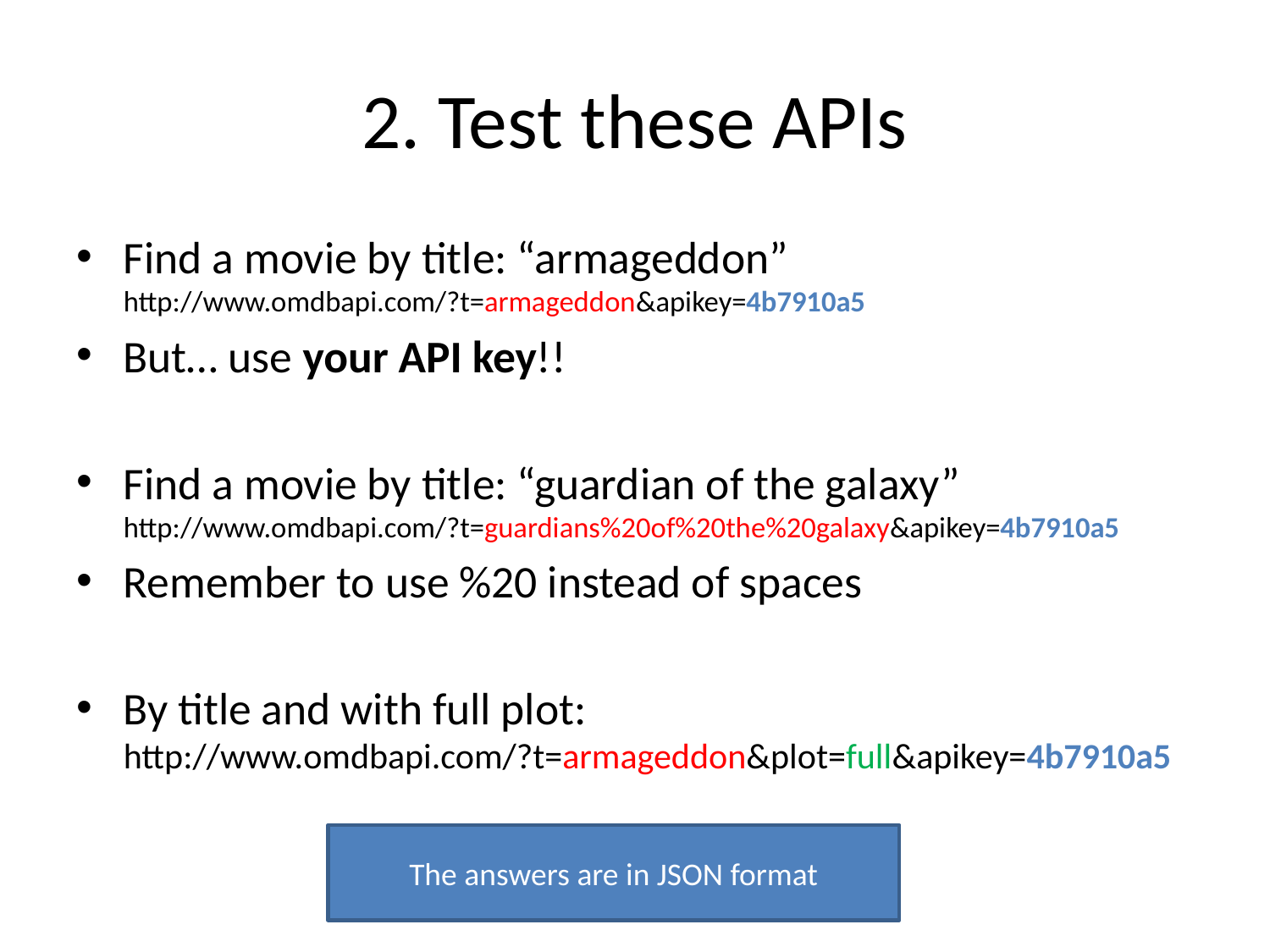

# 2. Test these APIs
Find a movie by title: “armageddon”
http://www.omdbapi.com/?t=armageddon&apikey=4b7910a5
But… use your API key!!

Find a movie by title: “guardian of the galaxy”
http://www.omdbapi.com/?t=guardians%20of%20the%20galaxy&apikey=4b7910a5
Remember to use %20 instead of spaces

By title and with full plot:
http://www.omdbapi.com/?t=armageddon&plot=full&apikey=4b7910a5

The answers are in JSON format